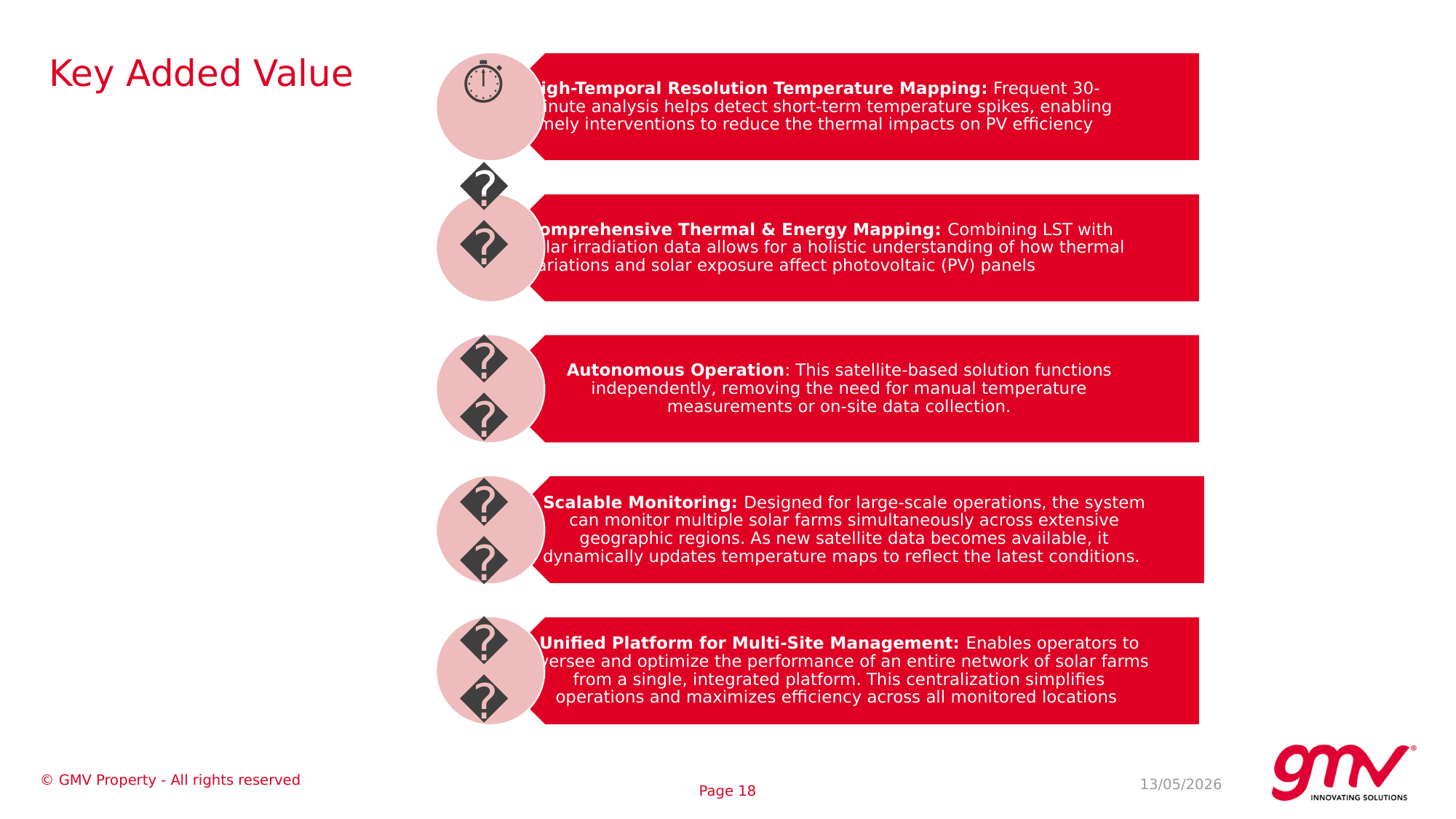

# Key Added Value
High-Temporal Resolution Temperature Mapping: Frequent 30-minute analysis helps detect short-term temperature spikes, enabling timely interventions to reduce the thermal impacts on PV efficiency
Comprehensive Thermal & Energy Mapping: Combining LST with solar irradiation data allows for a holistic understanding of how thermal variations and solar exposure affect photovoltaic (PV) panels
Autonomous Operation: This satellite-based solution functions independently, removing the need for manual temperature measurements or on-site data collection.
Scalable Monitoring: Designed for large-scale operations, the system can monitor multiple solar farms simultaneously across extensive geographic regions. As new satellite data becomes available, it dynamically updates temperature maps to reflect the latest conditions.
Unified Platform for Multi-Site Management: Enables operators to oversee and optimize the performance of an entire network of solar farms from a single, integrated platform. This centralization simplifies operations and maximizes efficiency across all monitored locations
⏱️
🌡️
🤖
📈
🌍